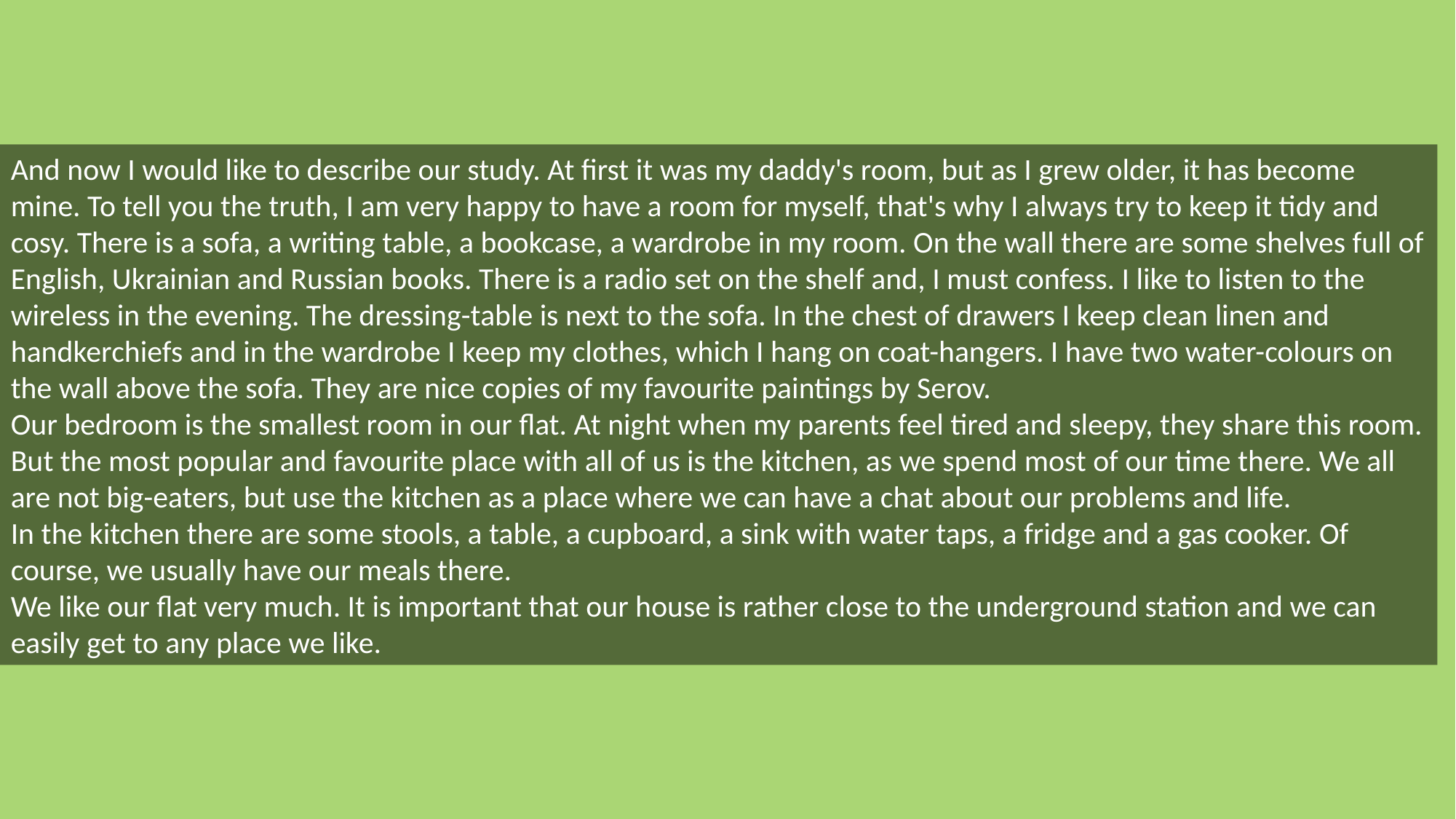

And now I would like to describe our study. At first it was my daddy's room, but as I grew older, it has become mine. To tell you the truth, I am very happy to have a room for myself, that's why I always try to keep it tidy and cosy. There is a sofa, a writing table, a bookcase, a wardrobe in my room. On the wall there are some shelves full of English, Ukrainian and Russian books. There is a radio set on the shelf and, I must confess. I like to listen to the wireless in the evening. The dressing-table is next to the sofa. In the chest of drawers I keep clean linen and handkerchiefs and in the wardrobe I keep my clothes, which I hang on coat-hangers. I have two water-colours on the wall above the sofa. They are nice copies of my favourite paintings by Serov.
Our bedroom is the smallest room in our flat. At night when my parents feel tired and sleepy, they share this room.
But the most popular and favourite place with all of us is the kitchen, as we spend most of our time there. We all are not big-eaters, but use the kitchen as a place where we can have a chat about our problems and life.
In the kitchen there are some stools, a table, a cupboard, a sink with water taps, a fridge and a gas cooker. Of course, we usually have our meals there.
We like our flat very much. It is important that our house is rather close to the underground station and we can easily get to any place we like.